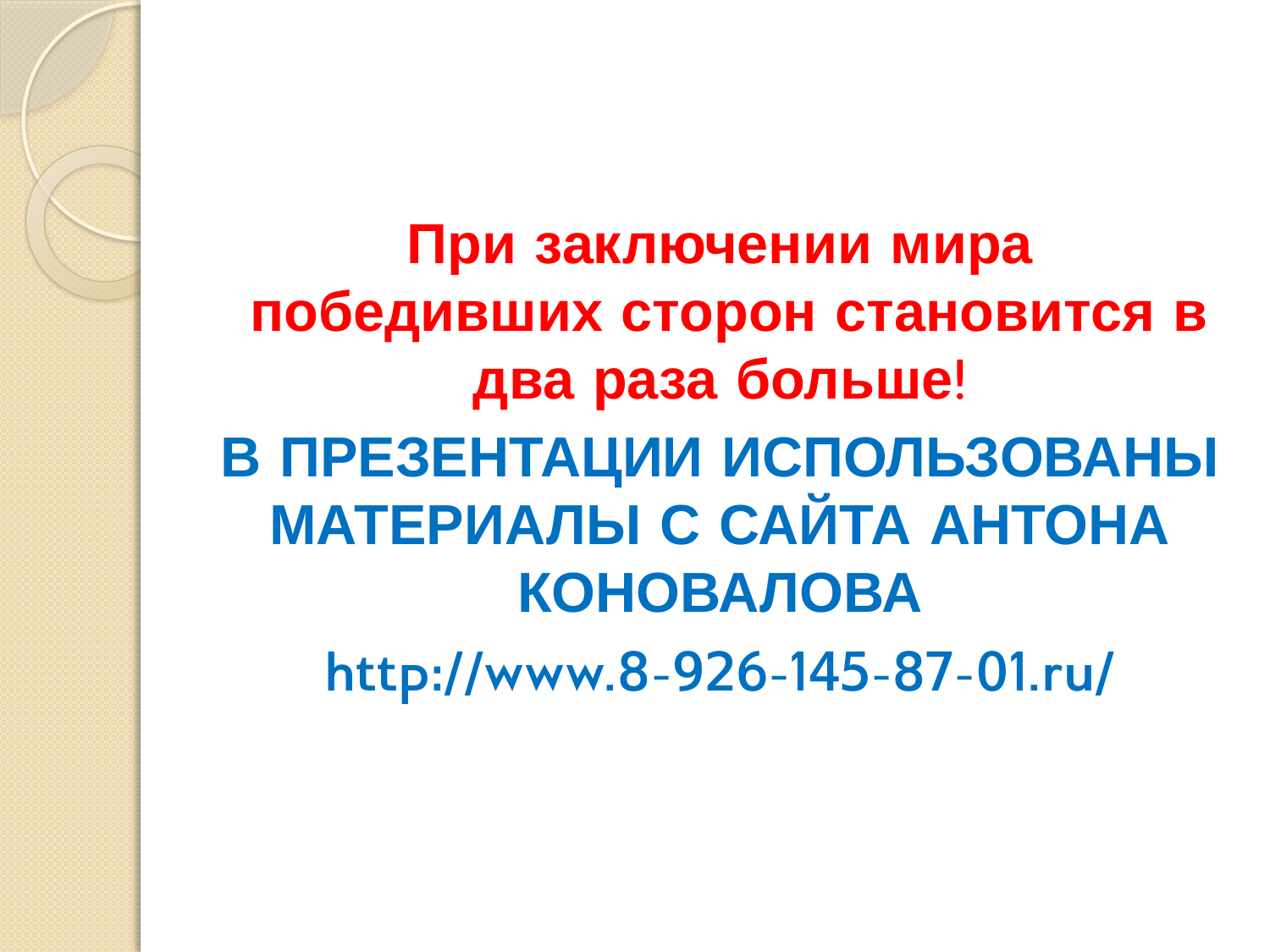

При заключении мира
 победивших сторон становится в два раза больше!
В ПРЕЗЕНТАЦИИ ИСПОЛЬЗОВАНЫ МАТЕРИАЛЫ С САЙТА АНТОНА КОНОВАЛОВА
http://www.8-926-145-87-01.ru/